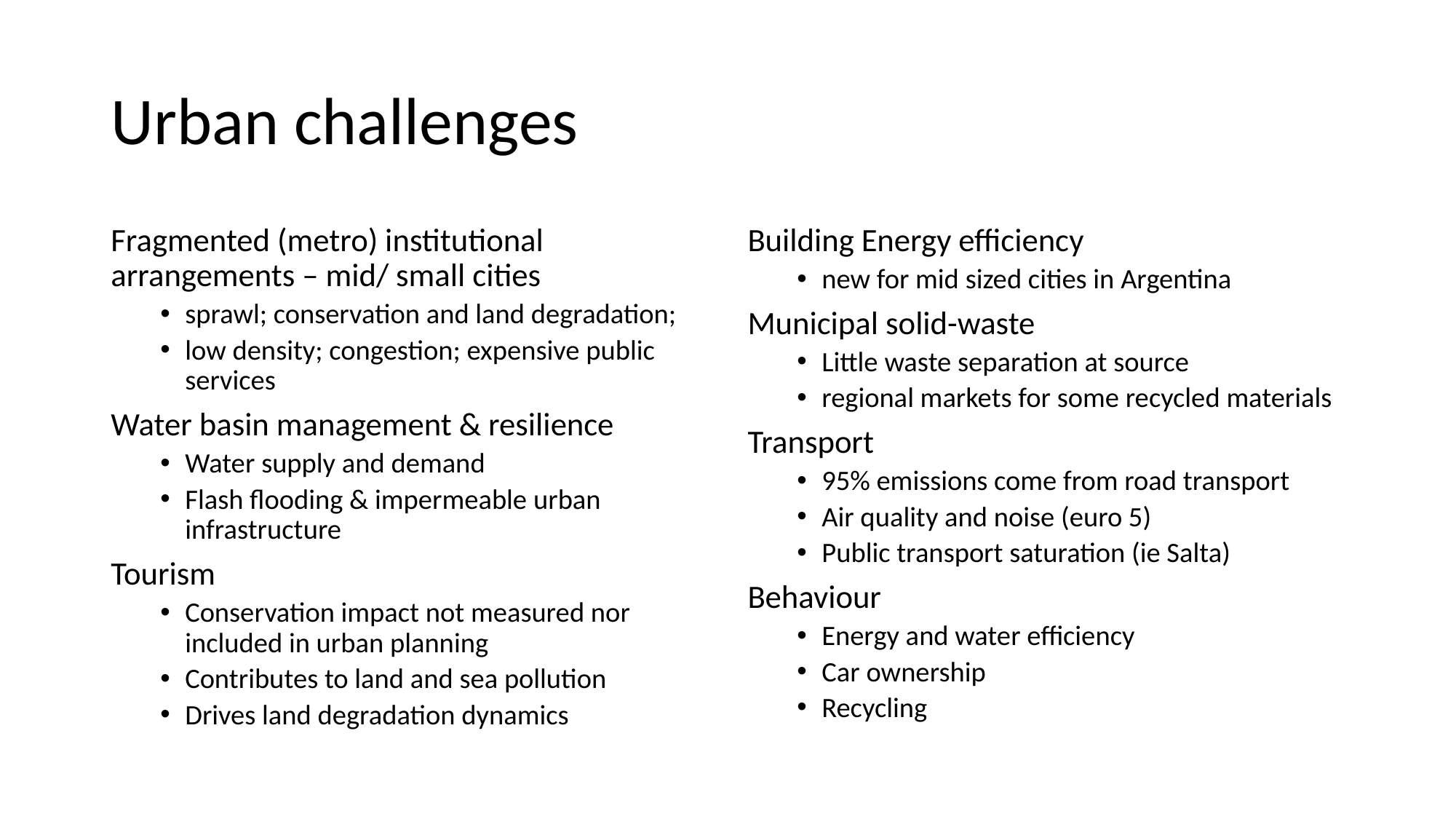

# Urban challenges
Fragmented (metro) institutional arrangements – mid/ small cities
sprawl; conservation and land degradation;
low density; congestion; expensive public services
Water basin management & resilience
Water supply and demand
Flash flooding & impermeable urban infrastructure
Tourism
Conservation impact not measured nor included in urban planning
Contributes to land and sea pollution
Drives land degradation dynamics

Building Energy efficiency
new for mid sized cities in Argentina
Municipal solid-waste
Little waste separation at source
regional markets for some recycled materials
Transport
95% emissions come from road transport
Air quality and noise (euro 5)
Public transport saturation (ie Salta)
Behaviour
Energy and water efficiency
Car ownership
Recycling